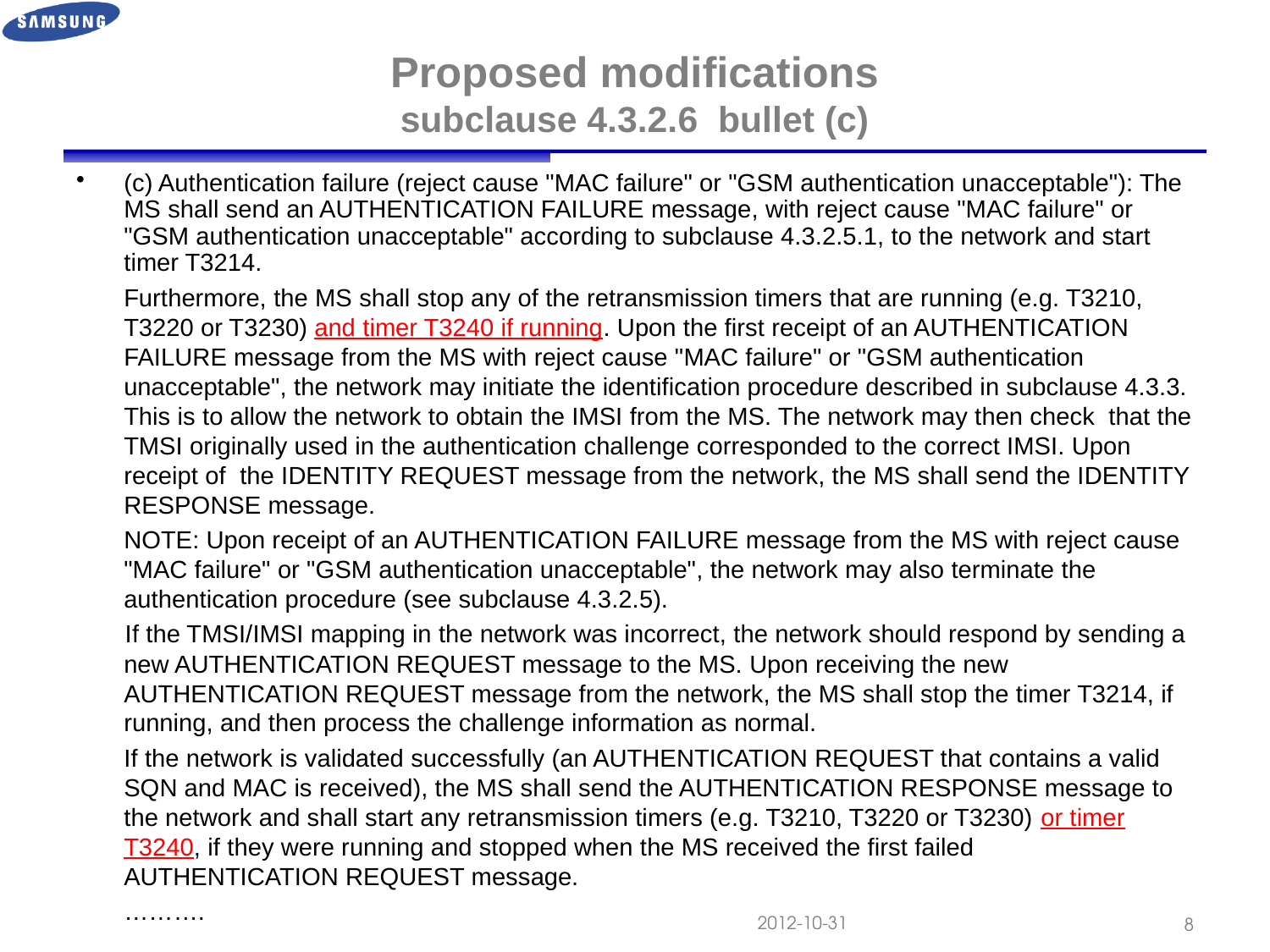

# Proposed modifications subclause 4.3.2.6  bullet (c)
(c) Authentication failure (reject cause "MAC failure" or "GSM authentication unacceptable"): The MS shall send an AUTHENTICATION FAILURE message, with reject cause "MAC failure" or "GSM authentication unacceptable" according to subclause 4.3.2.5.1, to the network and start timer T3214.
     	Furthermore, the MS shall stop any of the retransmission timers that are running (e.g. T3210, T3220 or T3230) and timer T3240 if running. Upon the first receipt of an AUTHENTICATION FAILURE message from the MS with reject cause "MAC failure" or "GSM authentication unacceptable", the network may initiate the identification procedure described in subclause 4.3.3. This is to allow the network to obtain the IMSI from the MS. The network may then check  that the TMSI originally used in the authentication challenge corresponded to the correct IMSI. Upon receipt of  the IDENTITY REQUEST message from the network, the MS shall send the IDENTITY RESPONSE message.
	NOTE: Upon receipt of an AUTHENTICATION FAILURE message from the MS with reject cause "MAC failure" or "GSM authentication unacceptable", the network may also terminate the authentication procedure (see subclause 4.3.2.5).
       If the TMSI/IMSI mapping in the network was incorrect, the network should respond by sending a new AUTHENTICATION REQUEST message to the MS. Upon receiving the new AUTHENTICATION REQUEST message from the network, the MS shall stop the timer T3214, if running, and then process the challenge information as normal.
      	If the network is validated successfully (an AUTHENTICATION REQUEST that contains a valid SQN and MAC is received), the MS shall send the AUTHENTICATION RESPONSE message to the network and shall start any retransmission timers (e.g. T3210, T3220 or T3230) or timer T3240, if they were running and stopped when the MS received the first failed AUTHENTICATION REQUEST message.
	……….

2012-10-31
8